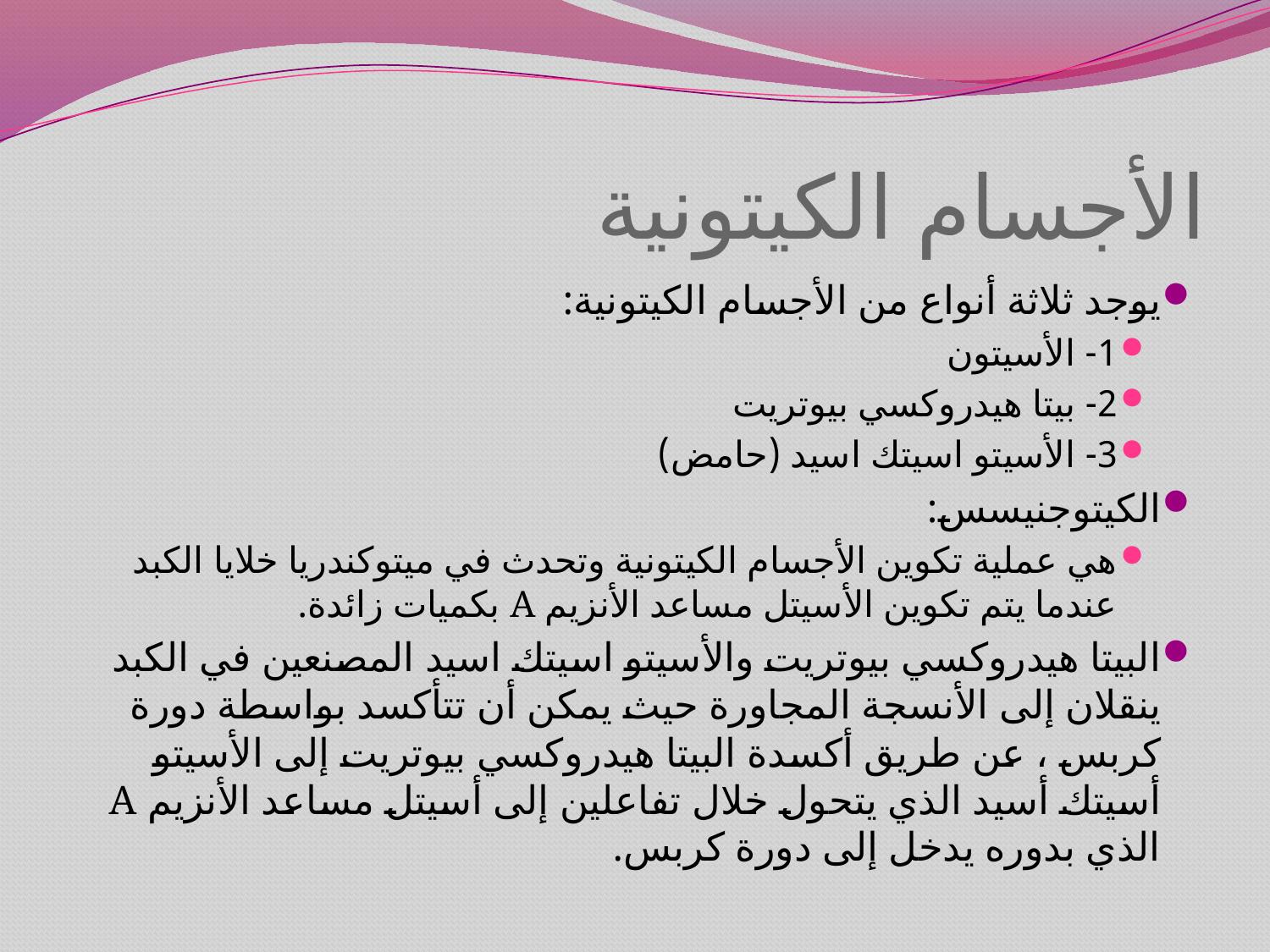

# الأجسام الكيتونية
يوجد ثلاثة أنواع من الأجسام الكيتونية:
1- الأسيتون
2- بيتا هيدروكسي بيوتريت
3- الأسيتو اسيتك اسيد (حامض)
الكيتوجنيسس:
هي عملية تكوين الأجسام الكيتونية وتحدث في ميتوكندريا خلايا الكبد عندما يتم تكوين الأسيتل مساعد الأنزيم A بكميات زائدة.
البيتا هيدروكسي بيوتريت والأسيتو اسيتك اسيد المصنعين في الكبد ينقلان إلى الأنسجة المجاورة حيث يمكن أن تتأكسد بواسطة دورة كربس ، عن طريق أكسدة البيتا هيدروكسي بيوتريت إلى الأسيتو أسيتك أسيد الذي يتحول خلال تفاعلين إلى أسيتل مساعد الأنزيم A الذي بدوره يدخل إلى دورة كربس.